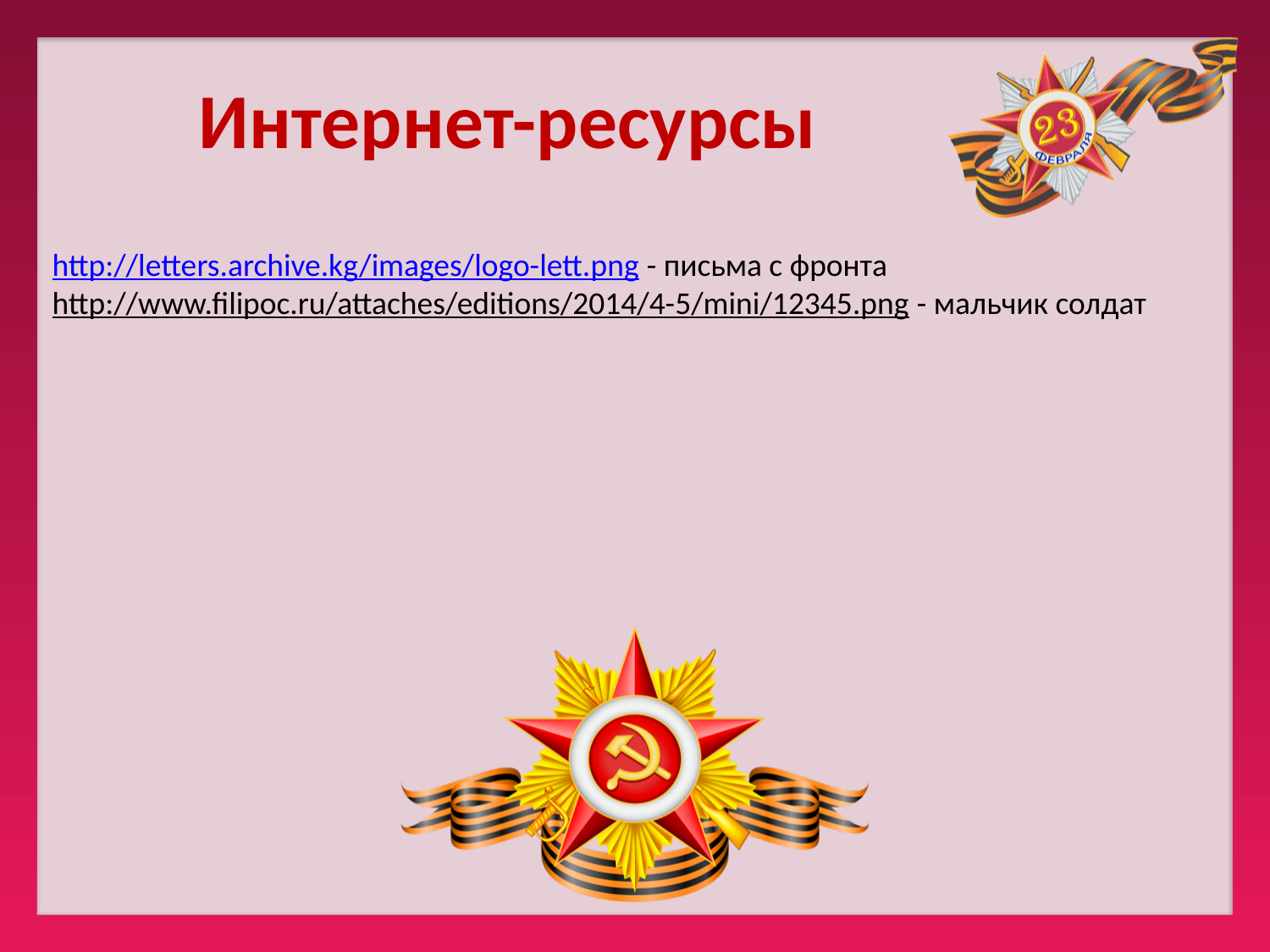

# Интернет-ресурсы
http://letters.archive.kg/images/logo-lett.png - письма с фронта
http://www.filipoc.ru/attaches/editions/2014/4-5/mini/12345.png - мальчик солдат